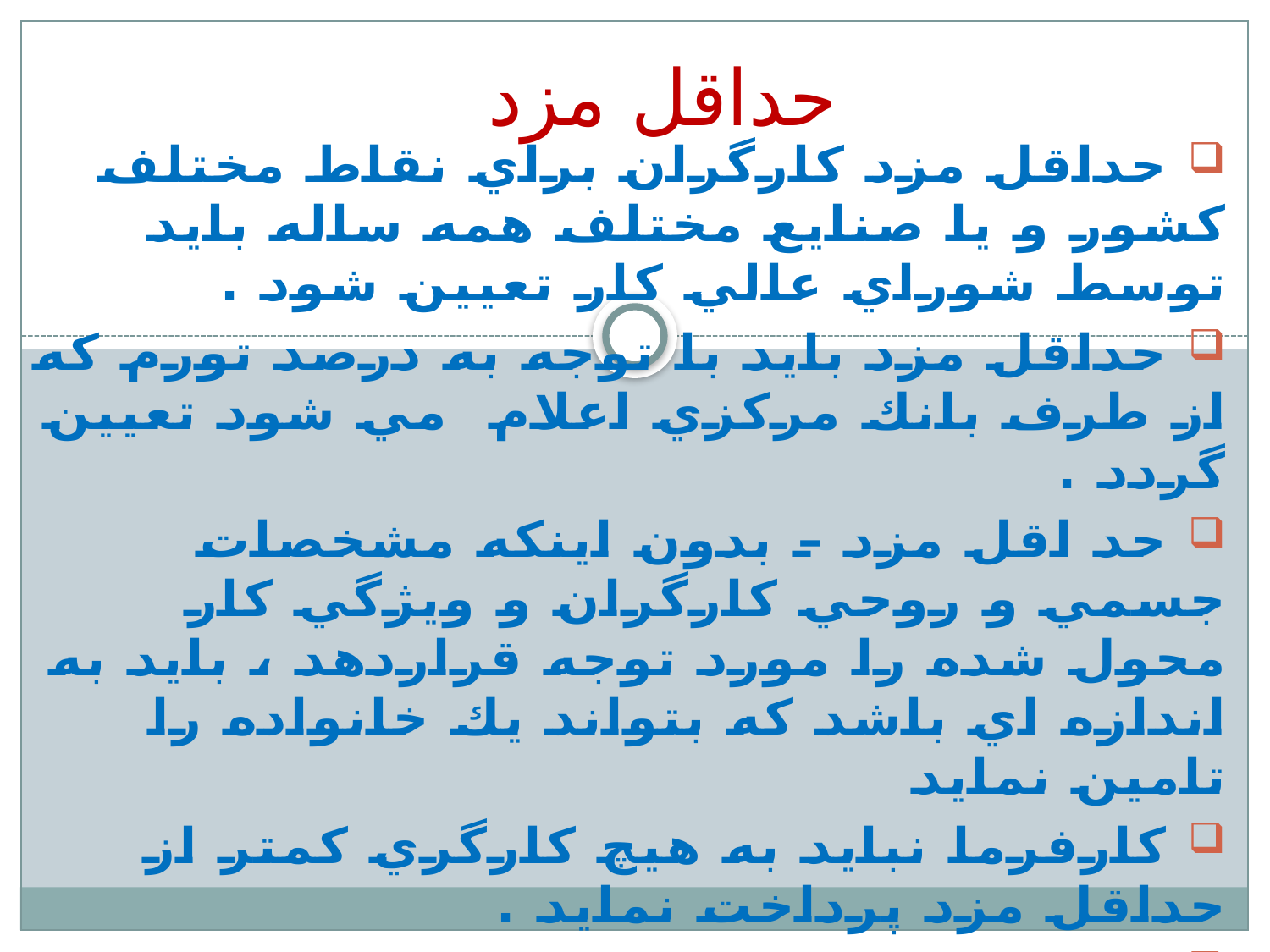

حداقل مزد
 حداقل مزد كارگران براي نقاط مختلف كشور و يا صنايع مختلف همه ساله بايد توسط شوراي عالي كار تعيين شود .
 حداقل مزد بايد با توجه به درصد تورم كه از طرف بانك مركزي اعلام  مي شود تعيين گردد .
 حد اقل مزد – بدون اينكه مشخصات جسمي و روحي كارگران و ويژگي كار محول شده را مورد توجه قراردهد ، بايد به اندازه اي باشد كه بتواند يك خانواده را تامين نمايد
 كارفرما نبايد به هيچ كارگري كمتر از حداقل مزد پرداخت نمايد .
 منحصرا بايد نقدي پردا خت نمايد .